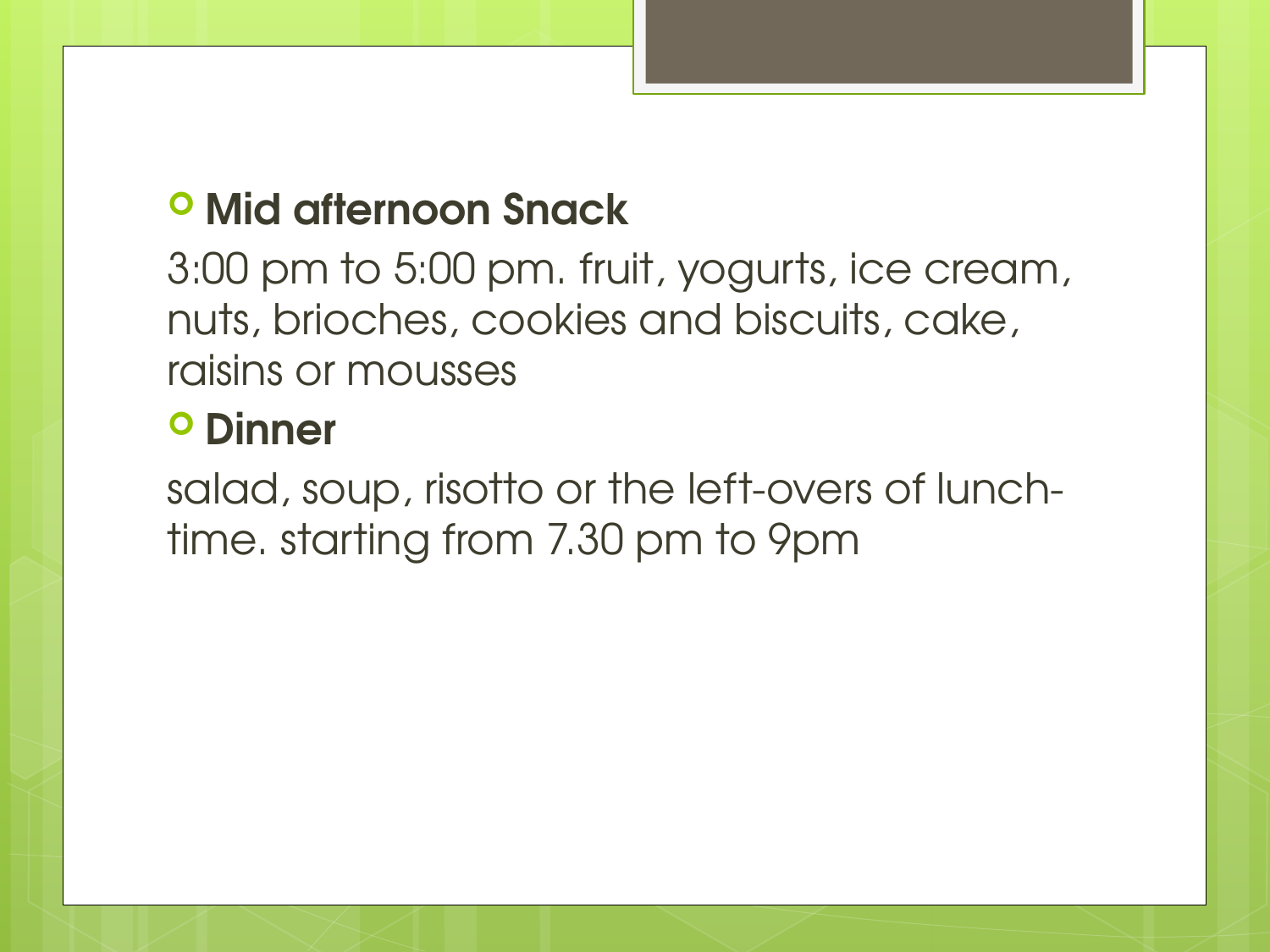

Mid afternoon Snack
3:00 pm to 5:00 pm. fruit, yogurts, ice cream, nuts, brioches, cookies and biscuits, cake, raisins or mousses
Dinner
salad, soup, risotto or the left-overs of lunch-time. starting from 7.30 pm to 9pm